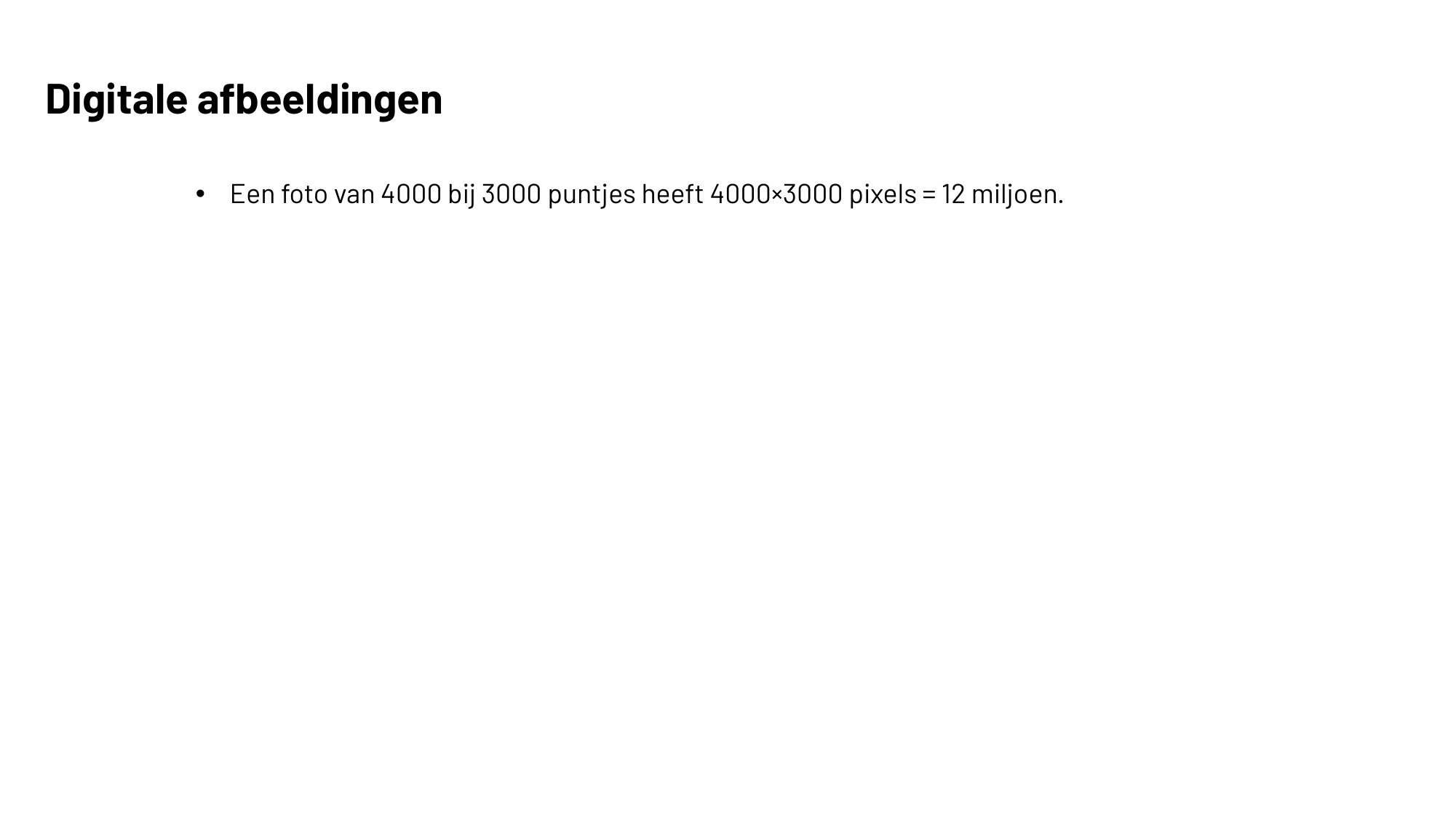

Digitale afbeeldingen
Een foto van 4000 bij 3000 puntjes heeft 4000×3000 pixels = 12 miljoen.